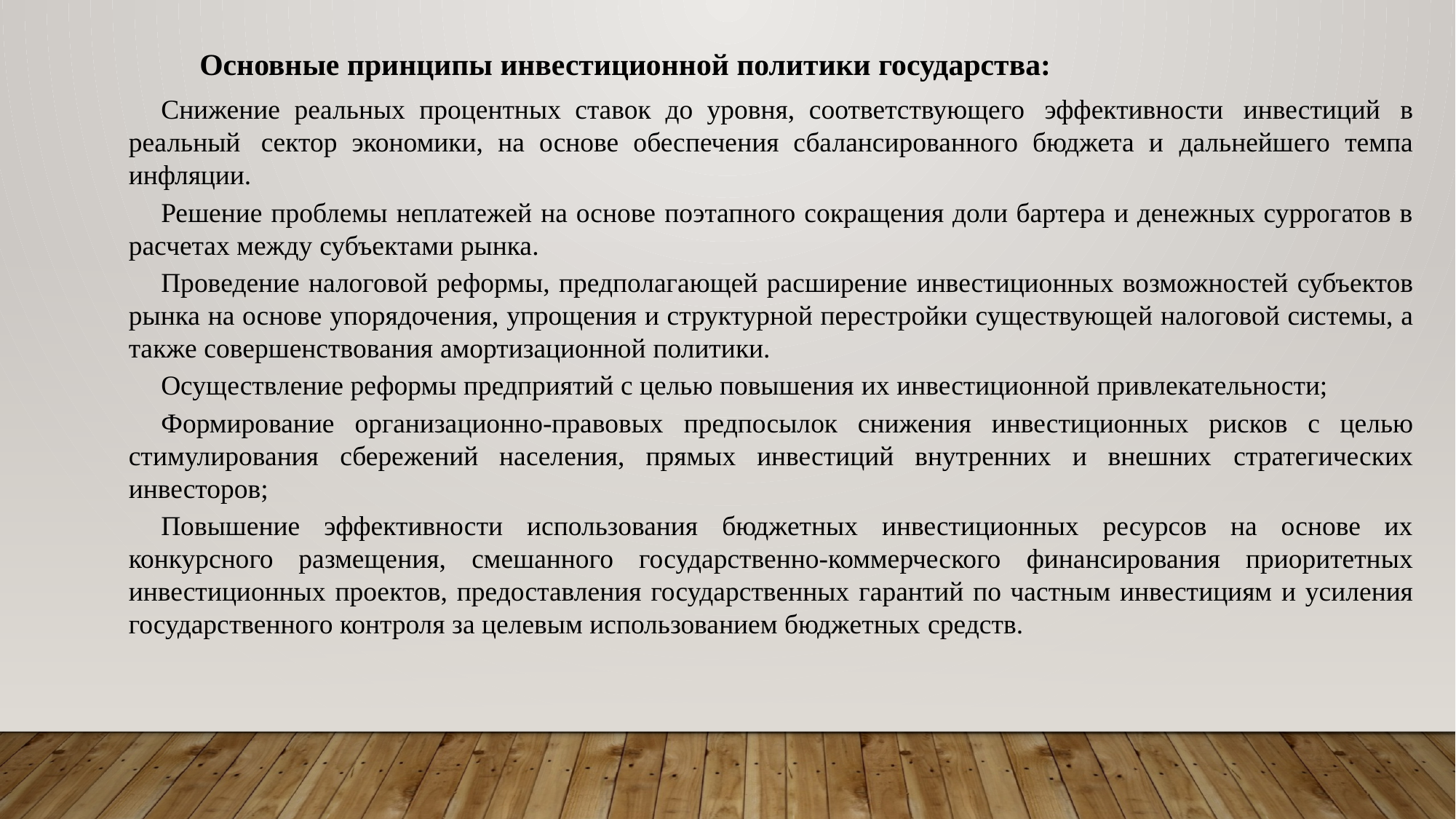

Основные принципы инвестиционной политики государства:
Снижение реальных процентных ставок до уровня, соответствующего эффективности инвестиций в реальный сектор экономики, на основе обеспечения сбалансированного бюджета и дальнейшего темпа инфляции.
Решение проблемы неплатежей на основе поэтапного сокращения доли бартера и денежных суррогатов в расчетах между субъектами рынка.
Проведение налоговой реформы, предполагающей расширение инвестиционных возможностей субъектов рынка на основе упорядочения, упрощения и структурной перестройки существующей налоговой системы, а также совершенствования амортизационной политики.
Осуществление реформы предприятий с целью повышения их инвестиционной привлекательности;
Формирование организационно-правовых предпосылок снижения инвестиционных рисков с целью стимулирования сбережений населения, прямых инвестиций внутренних и внешних стратегических инвесторов;
Повышение эффективности использования бюджетных инвестиционных ресурсов на основе их конкурсного размещения, смешанного государственно-коммерческого финансирования приоритетных инвестиционных проектов, предоставления государственных гарантий по частным инвестициям и усиления государственного контроля за целевым использованием бюджетных средств.